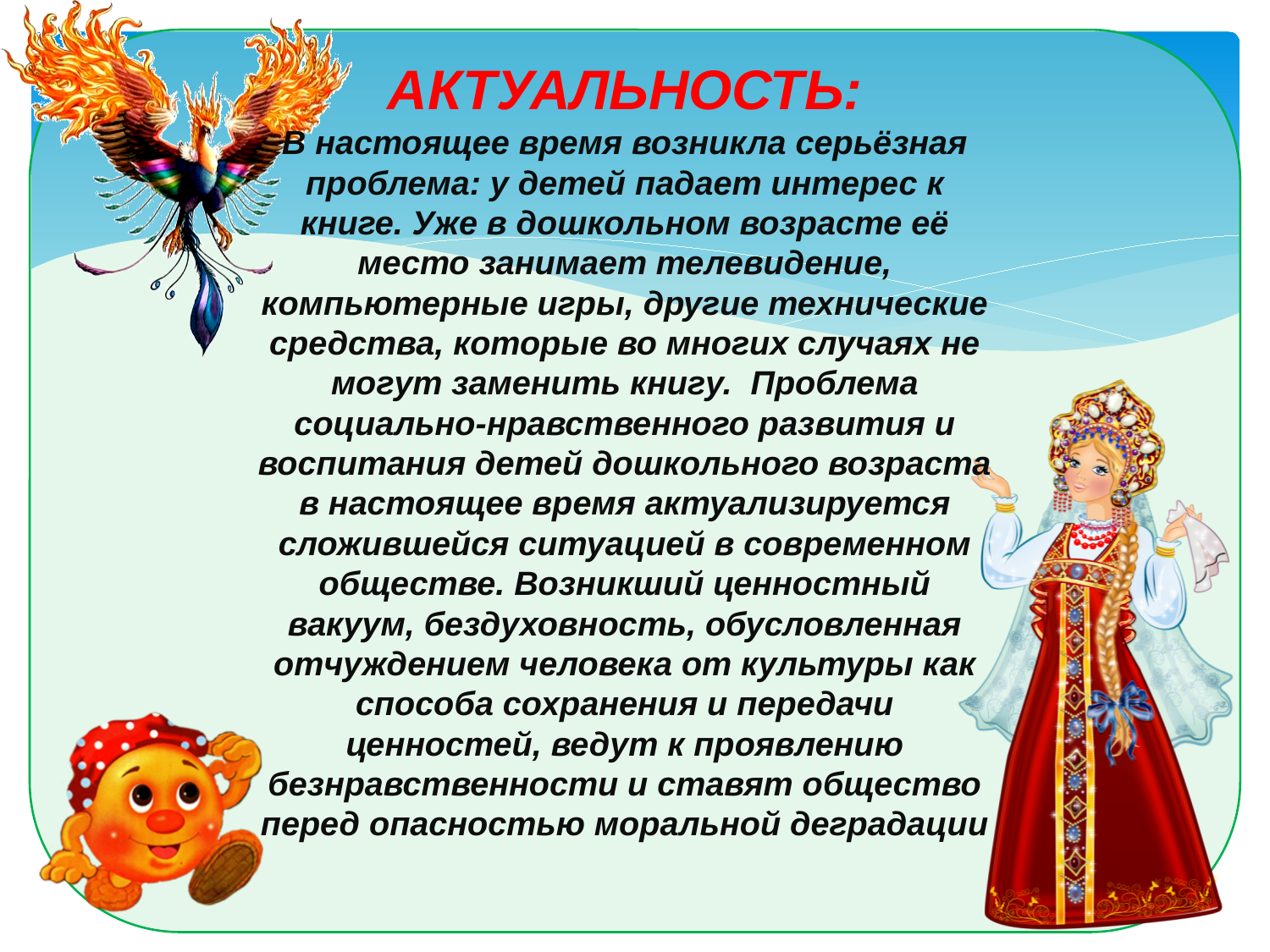

# АКТУАЛЬНОСТЬ: В настоящее время возникла серьёзная проблема: у детей падает интерес к книге. Уже в дошкольном возрасте её место занимает телевидение, компьютерные игры, другие технические средства, которые во многих случаях не могут заменить книгу.  Проблема социально-нравственного развития и воспитания детей дошкольного возраста в настоящее время актуализируется сложившейся ситуацией в современном обществе. Возникший ценностный вакуум, бездуховность, обусловленная отчуждением человека от культуры как способа сохранения и передачи ценностей, ведут к проявлению безнравственности и ставят общество перед опасностью моральной деградации